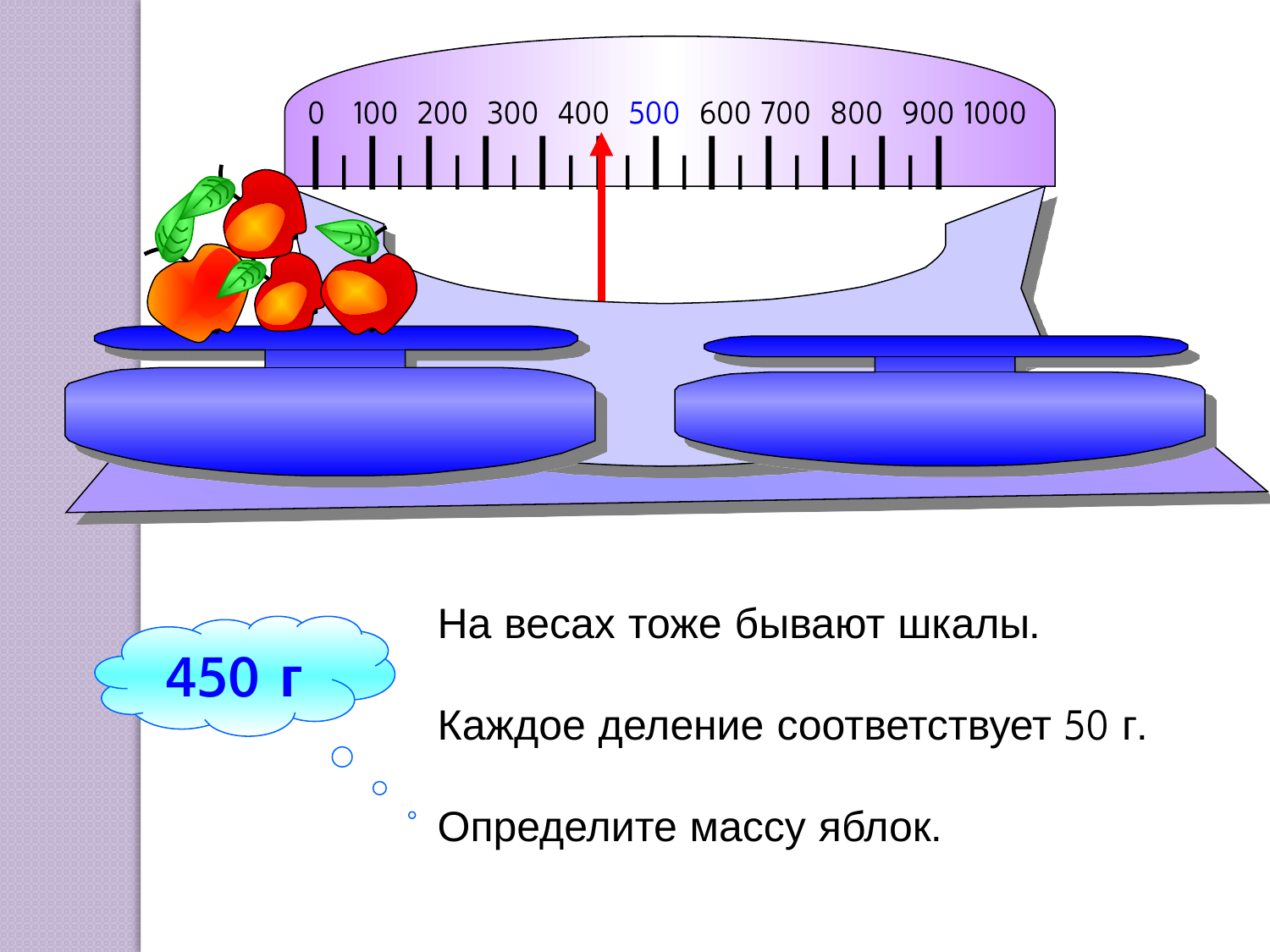

0   100  200  300  400  500  600 700  800  900 1000

I I I I I I I I I I I I I I I I I I I I I I I

На весах тоже бывают шкалы.

Каждое деление соответствует 50 г.

Определите массу яблок.
450 г